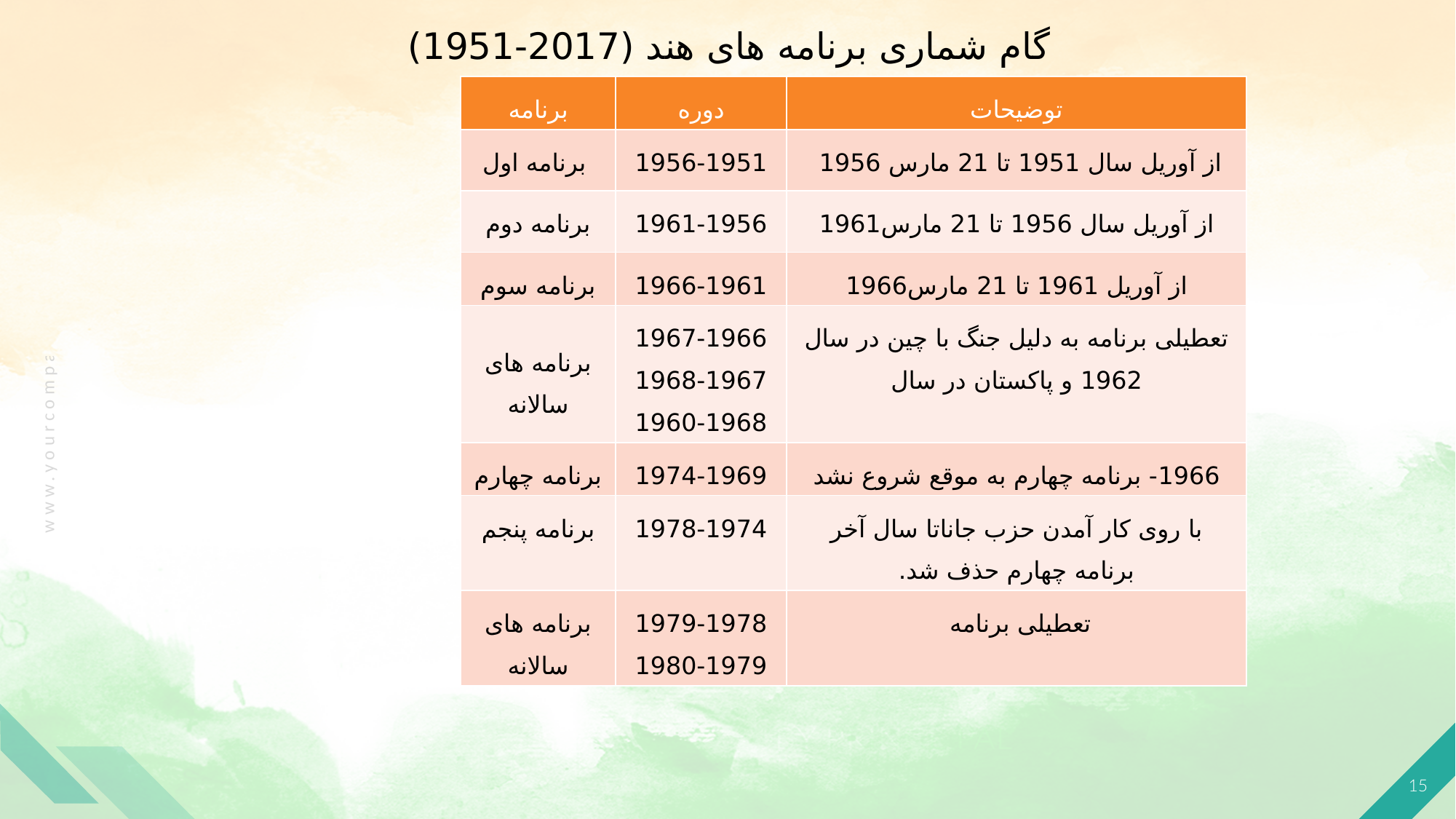

# گام شماری برنامه های هند (2017-1951)
| برنامه | دوره | توضیحات |
| --- | --- | --- |
| برنامه اول | 1956-1951 | از آوریل سال 1951 تا 21 مارس 1956 |
| برنامه دوم | 1961-1956 | از آوریل سال 1956 تا 21 مارس1961 |
| برنامه سوم | 1966-1961 | از آوریل 1961 تا 21 مارس1966 |
| برنامه های سالانه | 1967-1966 1968-1967 1960-1968 | تعطیلی برنامه به دلیل جنگ با چین در سال 1962 و پاکستان در سال |
| برنامه چهارم | 1974-1969 | 1966- برنامه چهارم به موقع شروع نشد |
| برنامه پنجم | 1978-1974 | با روی کار آمدن حزب جاناتا سال آخر برنامه چهارم حذف شد. |
| برنامه های سالانه | 1979-1978 1980-1979 | تعطیلی برنامه |